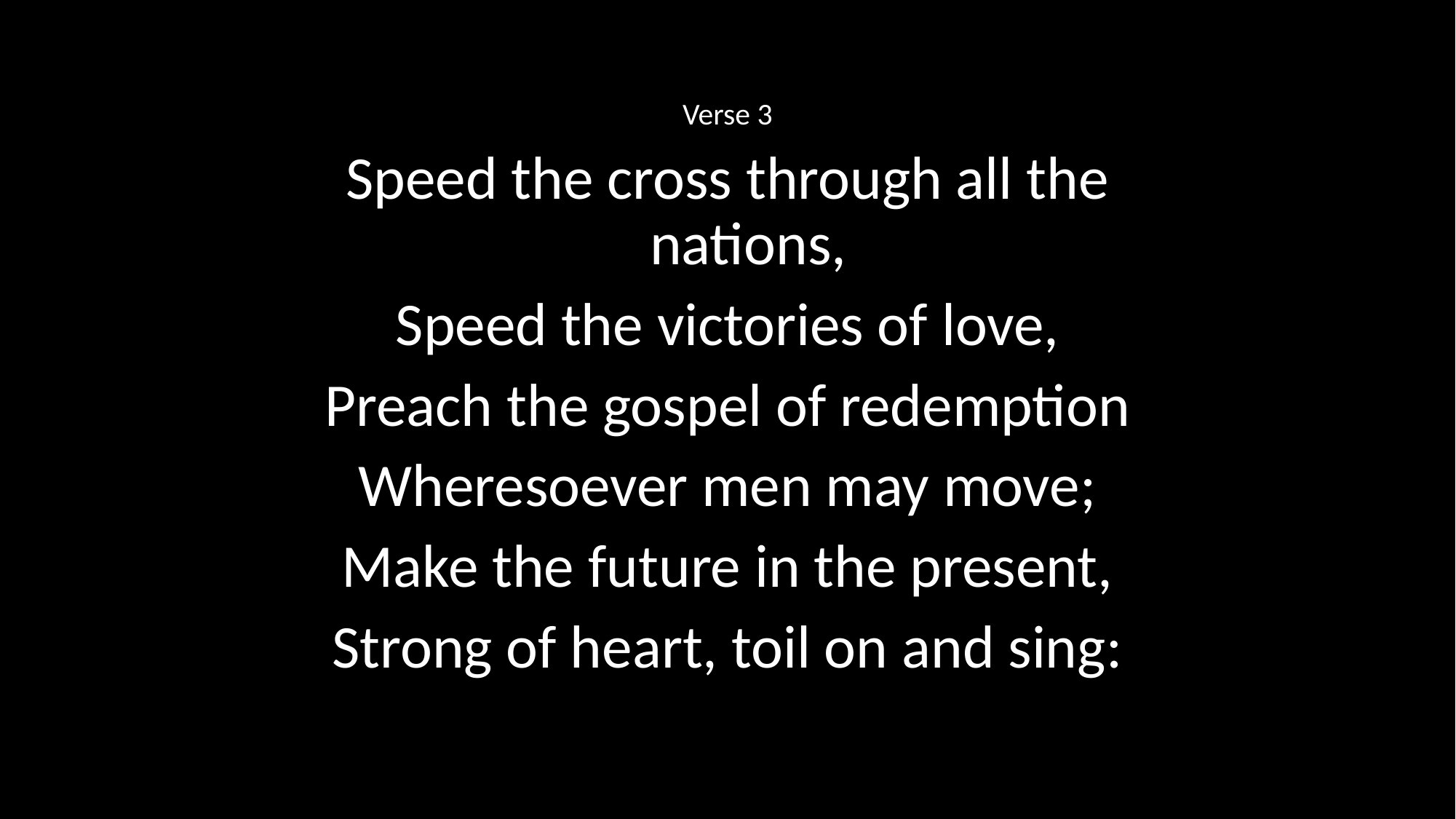

Verse 3
Speed the cross through all the nations,
Speed the victories of love,
Preach the gospel of redemption
Wheresoever men may move;
Make the future in the present,
Strong of heart, toil on and sing: